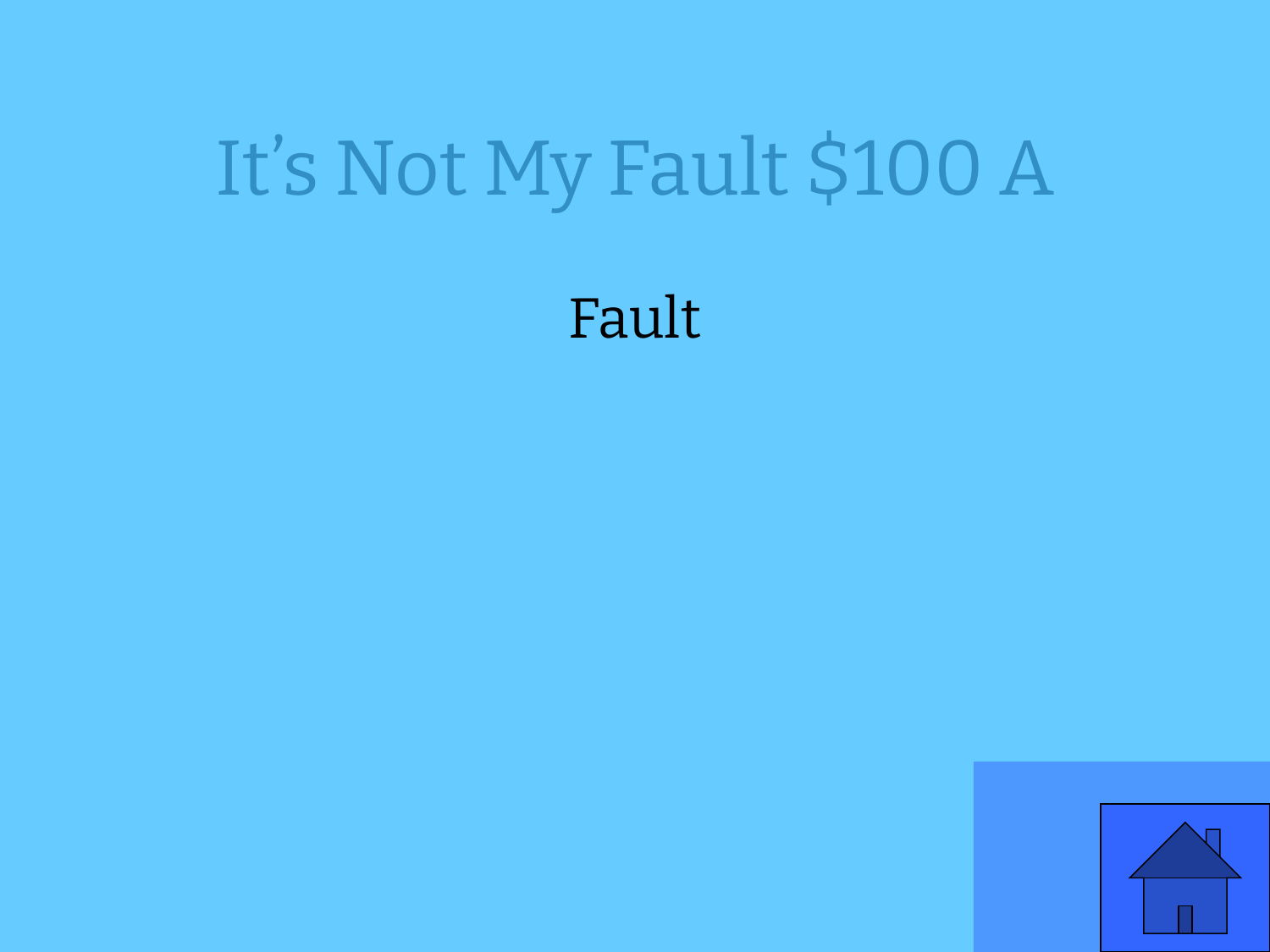

# It’s Not My Fault $100 A
Fault